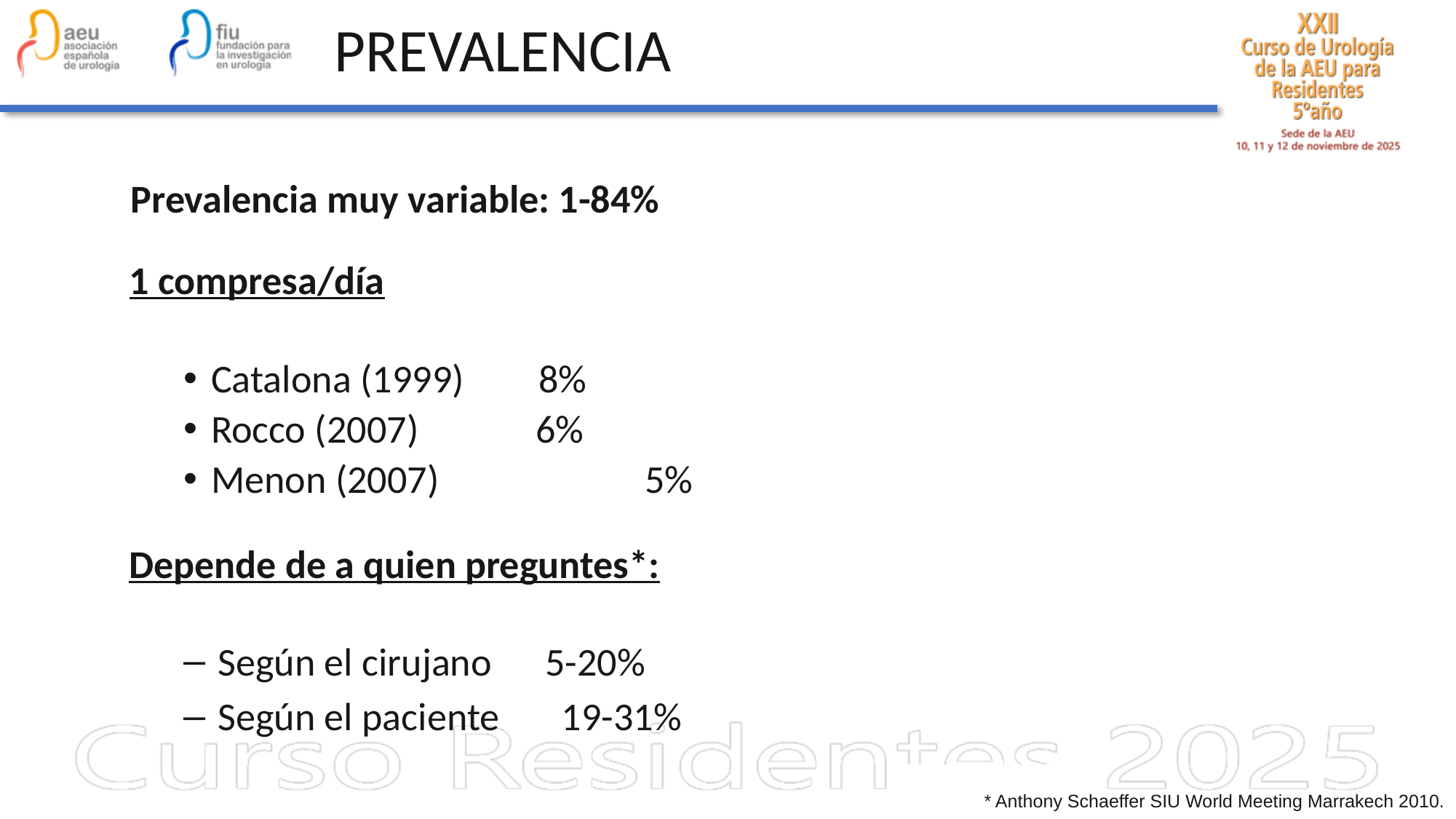

PREVALENCIA
Prevalencia muy variable: 1-84%
1 compresa/día

Catalona (1999)	8%
Rocco (2007)	            6%
Menon (2007)	            5%
Depende de a quien preguntes*:

Según el cirujano	5-20%
Según el paciente       19-31%

* Anthony Schaeffer SIU World Meeting Marrakech 2010.